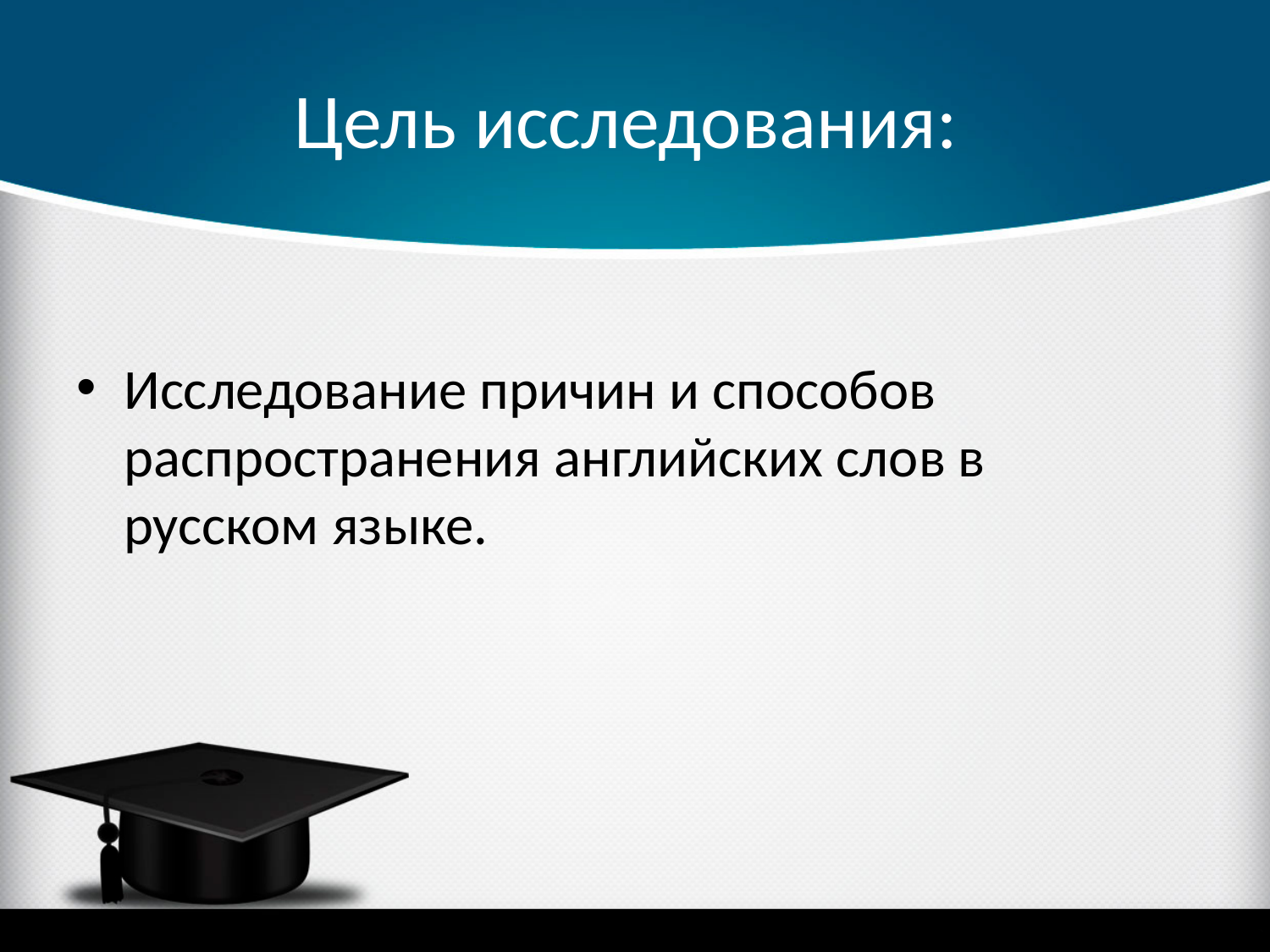

# Цель исследования:
Исследование причин и способов  распространения английских слов в русском языке.